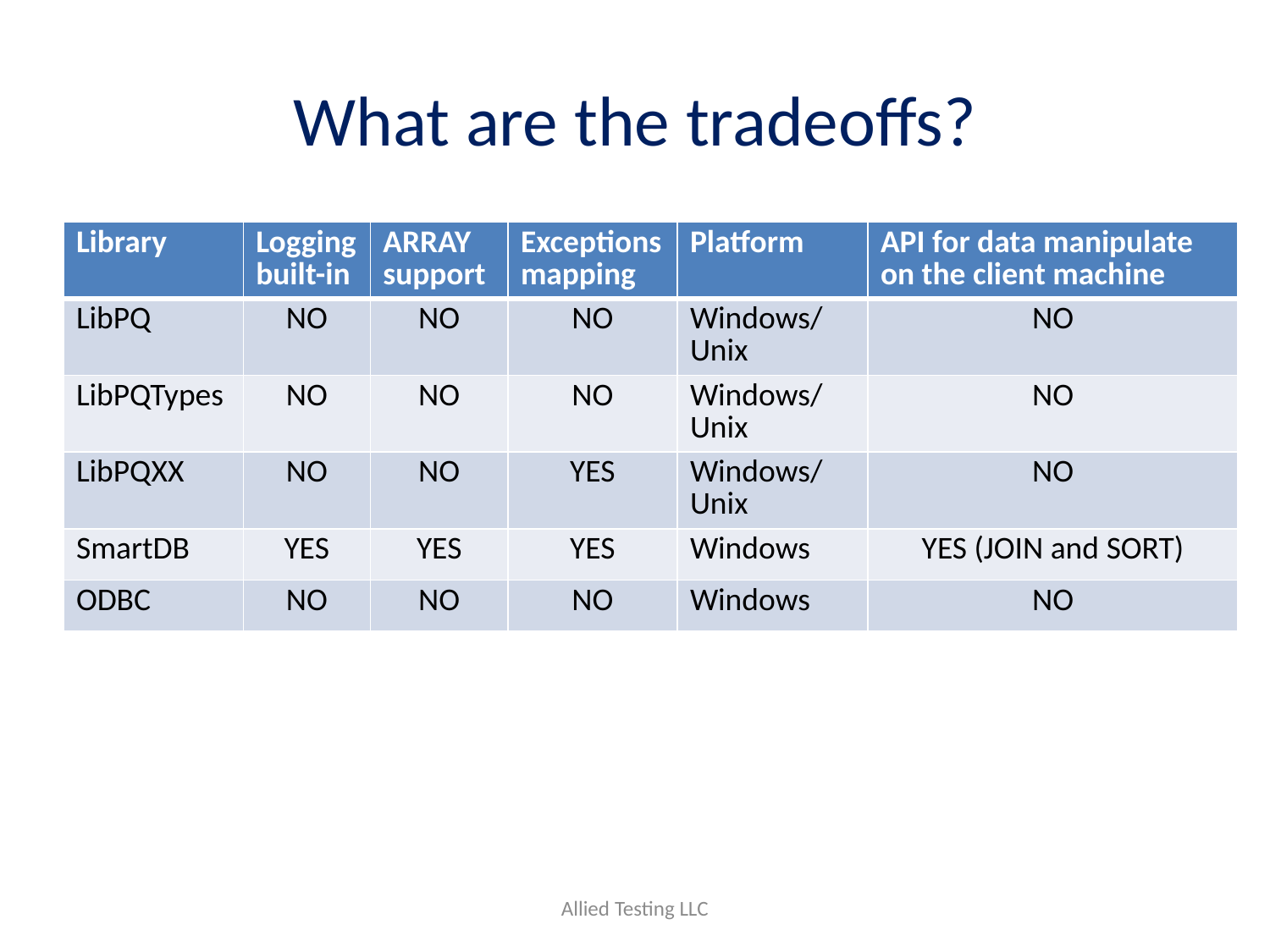

# What are the tradeoffs?
| Library | Logging built-in | ARRAY support | Exceptions mapping | Platform | API for data manipulate on the client machine |
| --- | --- | --- | --- | --- | --- |
| LibPQ | NO | NO | NO | Windows/ Unix | NO |
| LibPQTypes | NO | NO | NO | Windows/ Unix | NO |
| LibPQXX | NO | NO | YES | Windows/ Unix | NO |
| SmartDB | YES | YES | YES | Windows | YES (JOIN and SORT) |
| ODBC | NO | NO | NO | Windows | NO |
Allied Testing LLC